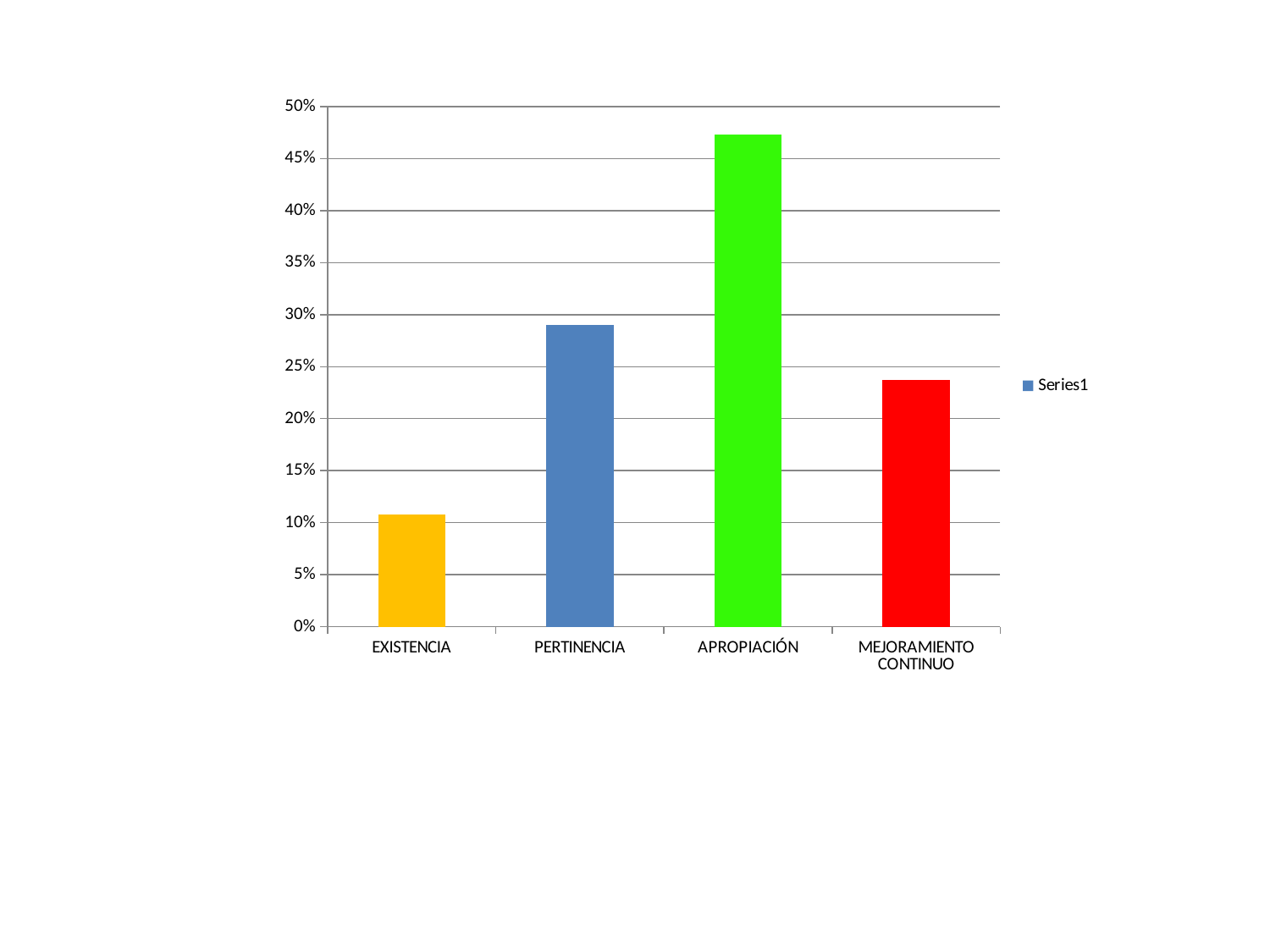

### Chart

| Category |  |
|---|---|
| EXISTENCIA | 0.10800000000000003 |
| PERTINENCIA | 0.2900000000000001 |
| APROPIACIÓN | 0.4730000000000001 |
| MEJORAMIENTO CONTINUO | 0.23700000000000004 |